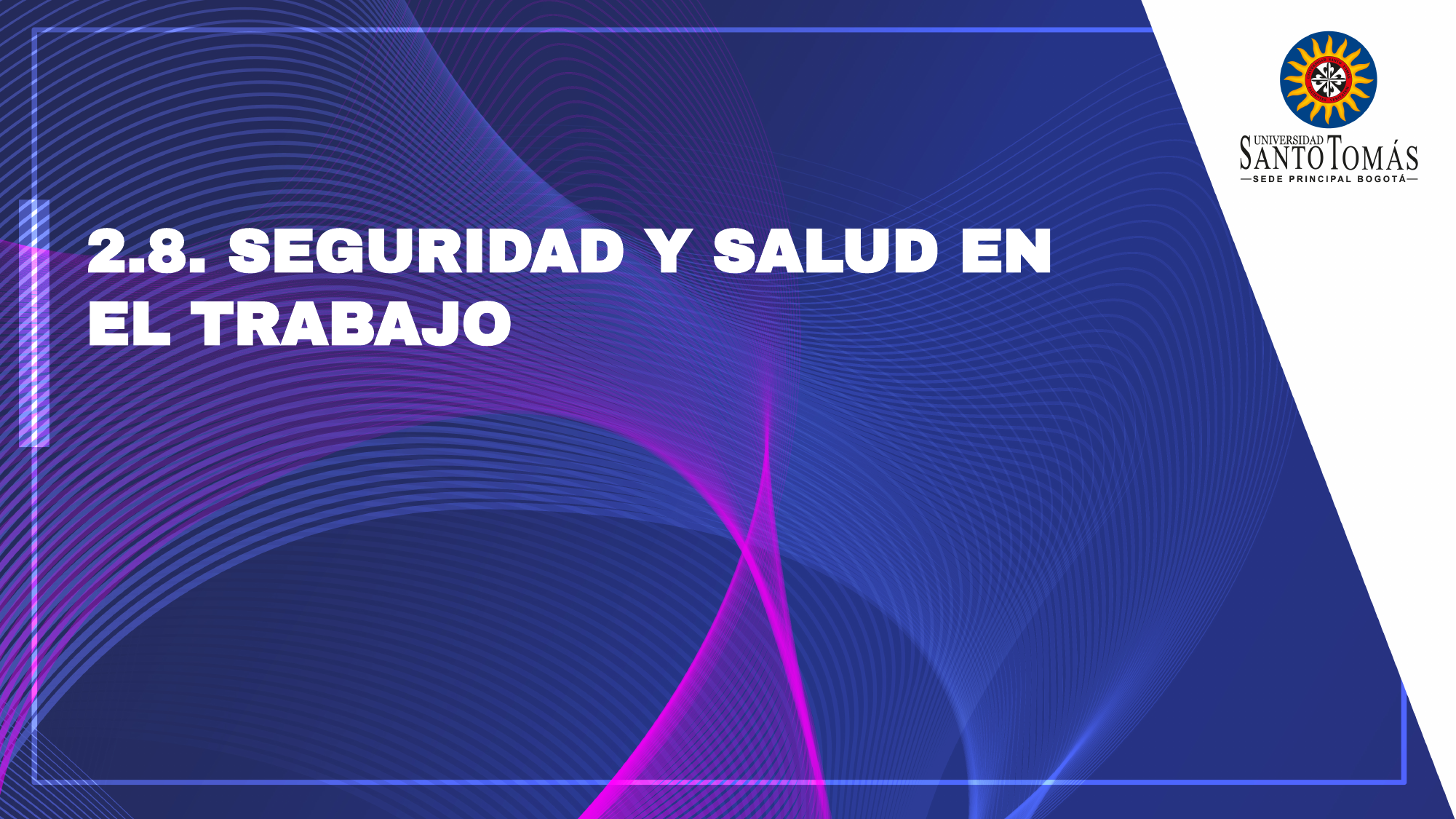

2.8. SEGURIDAD Y SALUD EN
EL TRABAJO